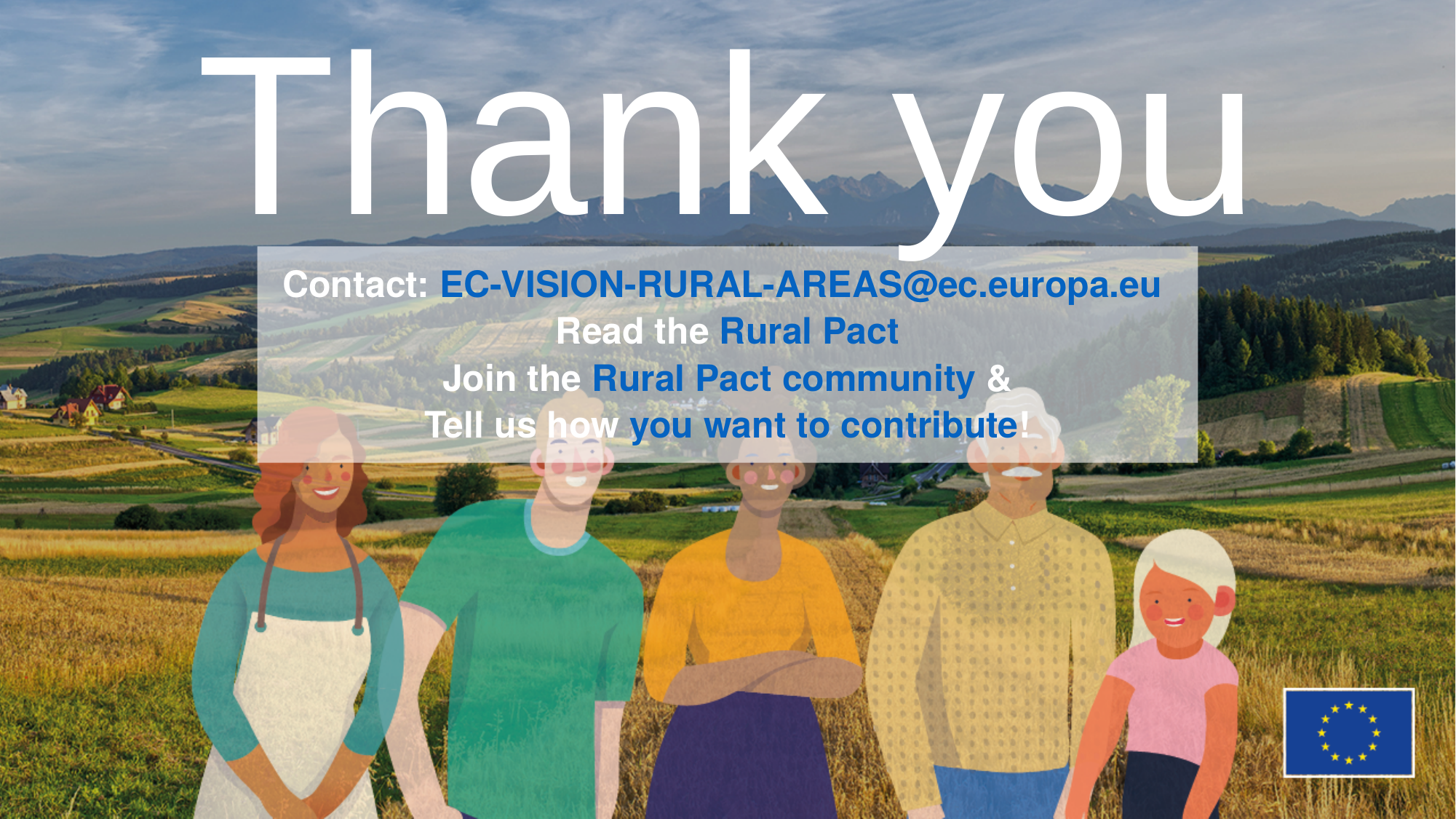

# Thank you
Contact: EC-VISION-RURAL-AREAS@ec.europa.eu
Read the Rural Pact
Join the Rural Pact community &
Tell us how you want to contribute!